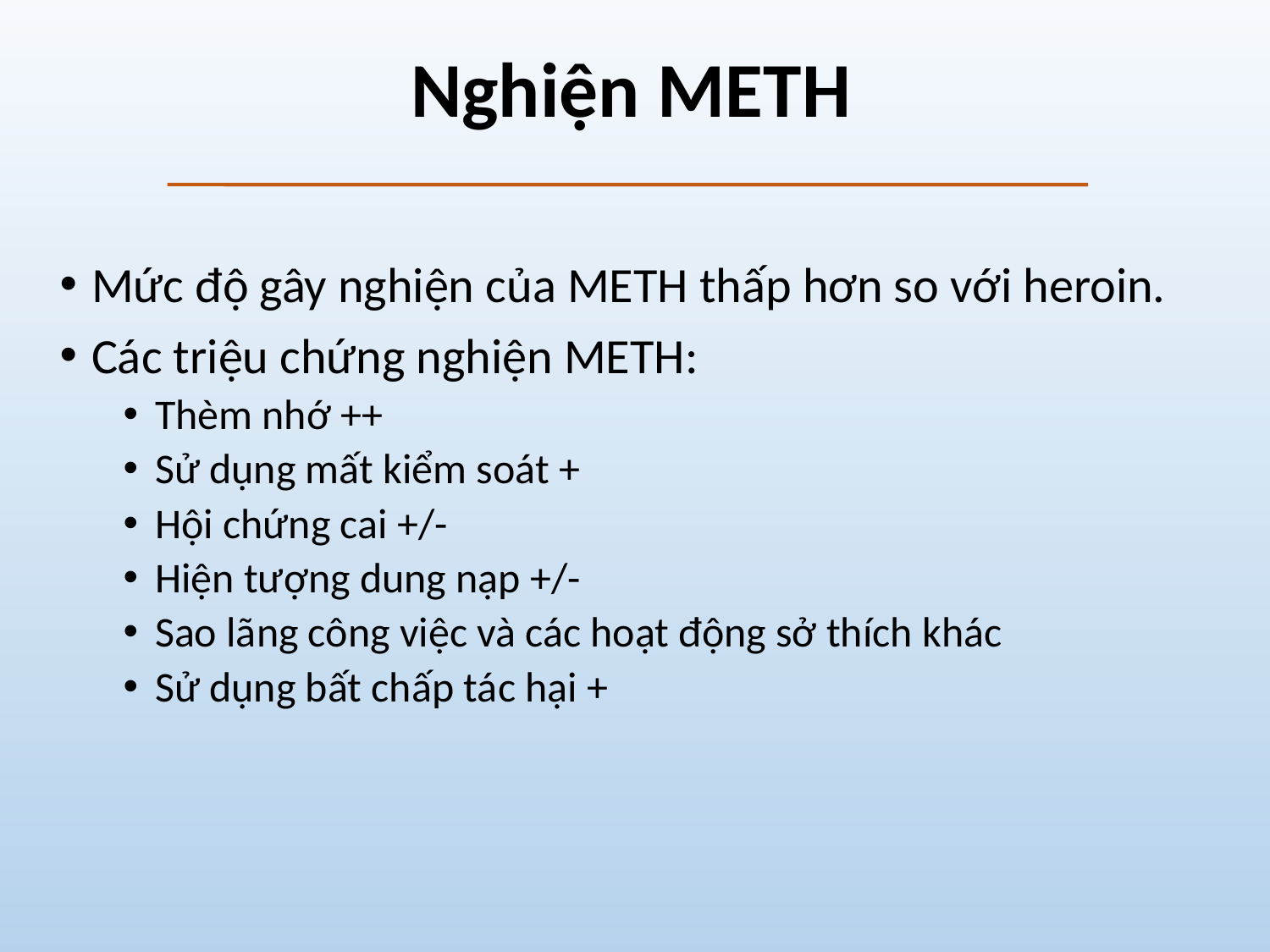

# Nghiện METH
Mức độ gây nghiện của METH thấp hơn so với heroin.
Các triệu chứng nghiện METH:
Thèm nhớ ++
Sử dụng mất kiểm soát +
Hội chứng cai +/-
Hiện tượng dung nạp +/-
Sao lãng công việc và các hoạt động sở thích khác
Sử dụng bất chấp tác hại +